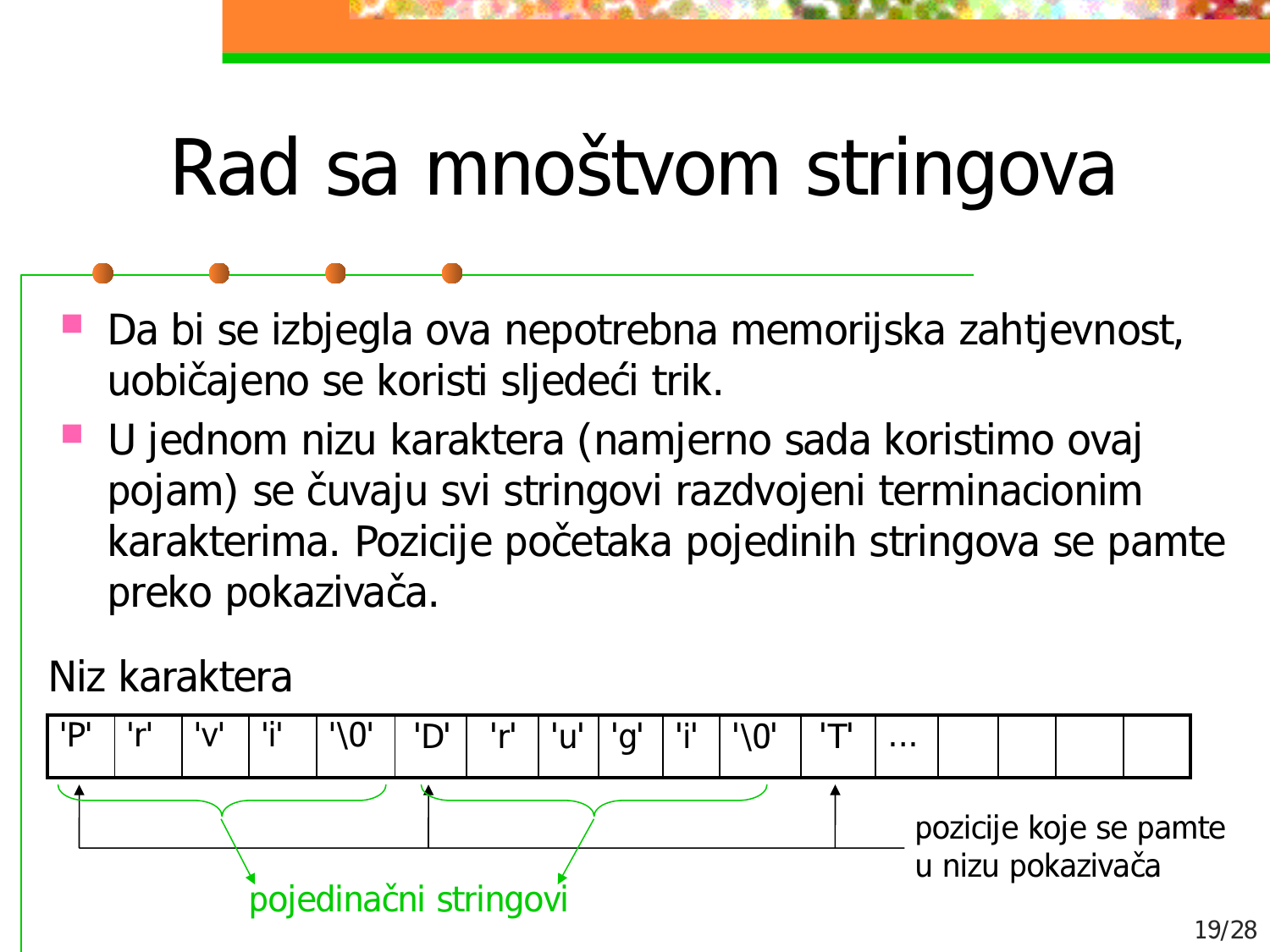

# Rad sa mnoštvom stringova
Da bi se izbjegla ova nepotrebna memorijska zahtjevnost, uobičajeno se koristi sljedeći trik.
U jednom nizu karaktera (namjerno sada koristimo ovaj pojam) se čuvaju svi stringovi razdvojeni terminacionim karakterima. Pozicije početaka pojedinih stringova se pamte preko pokazivača.

Niz karaktera
| 'P' | 'r' | 'v' | 'i' | '\0' | 'D' | 'r' | 'u' | 'g' | 'i' | '\0' | 'T' | ... |  |  |  |  |
| --- | --- | --- | --- | --- | --- | --- | --- | --- | --- | --- | --- | --- | --- | --- | --- | --- |

pozicije koje se pamte u nizu pokazivača

pojedinačni stringovi
19/28